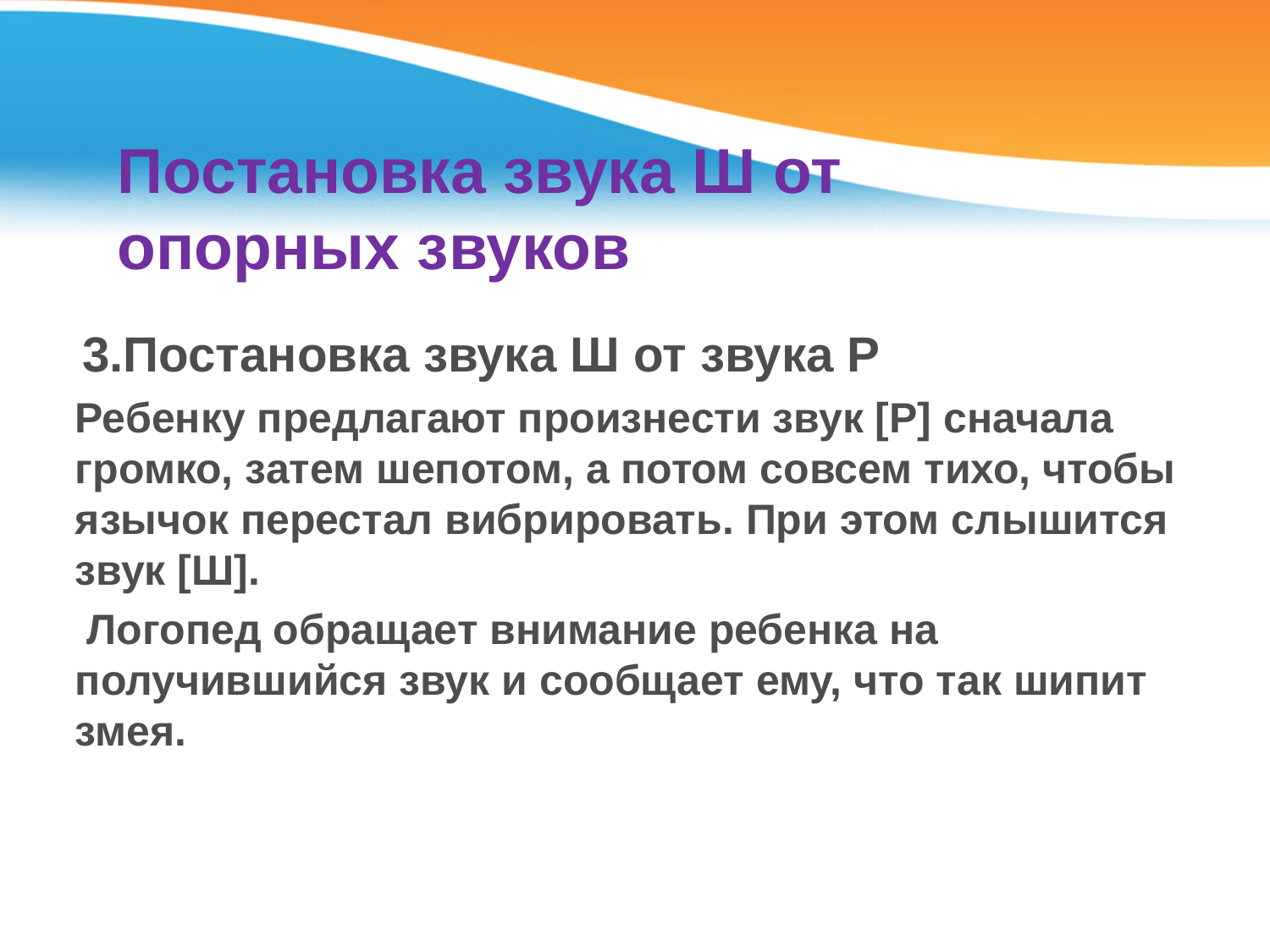

# Постановка звука Ш от опорных звуков
	 3.Постановка звука Ш от звука Р
	Ребенку предлагают произнести звук [Р] сначала громко, затем шепотом, а потом совсем тихо, чтобы язычок перестал вибрировать. При этом слышится звук [Ш].
	 Логопед обращает внимание ребенка на получившийся звук и сообщает ему, что так шипит змея.